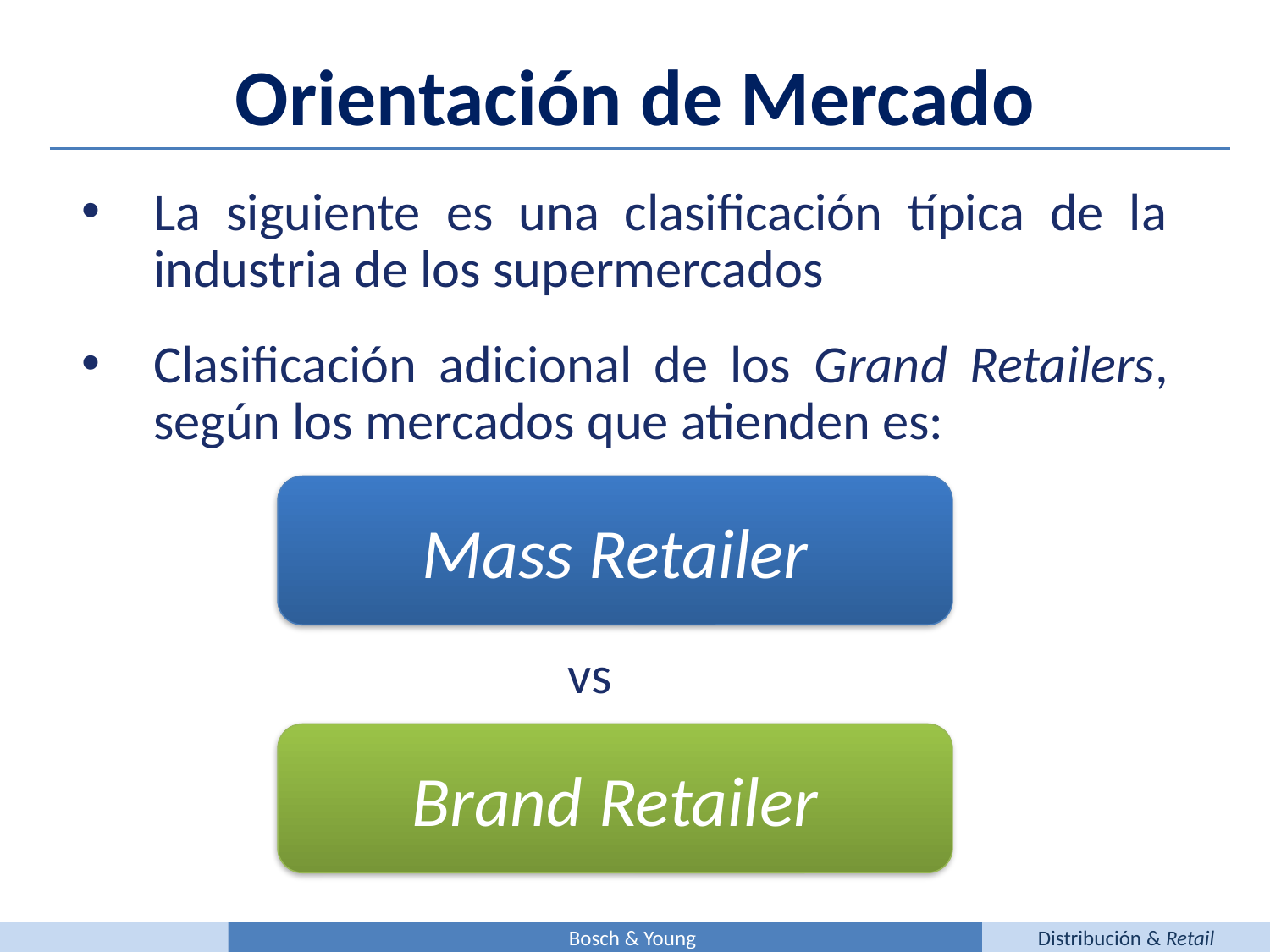

Orientación de Mercado
La siguiente es una clasificación típica de la industria de los supermercados

Clasificación adicional de los Grand Retailers, según los mercados que atienden es:

Mass Retailer
vs
Brand Retailer

Bosch & Young
Distribución & Retail